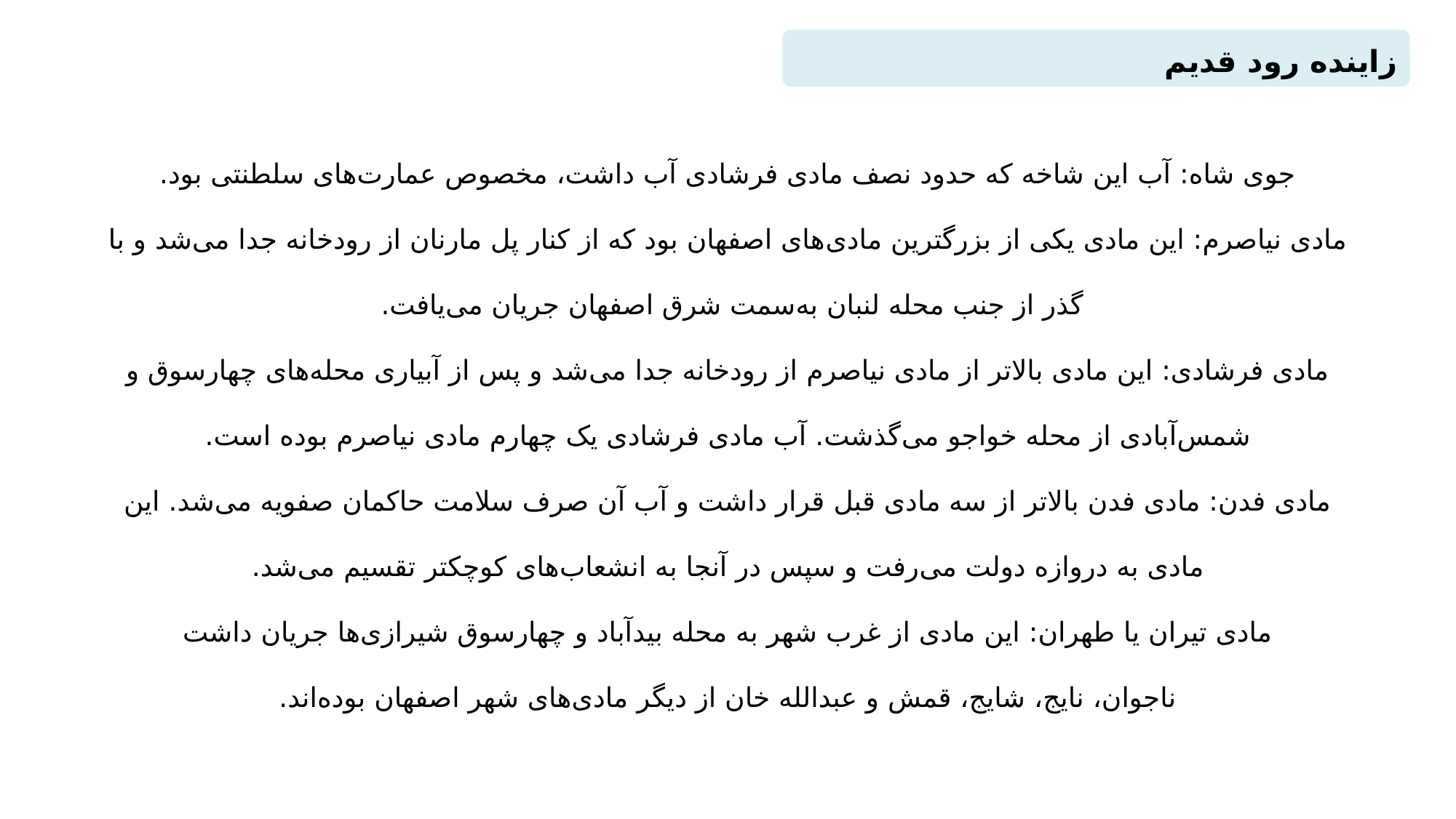

زاینده رود قدیم
جوی شاه: آب این شاخه که حدود نصف مادی فرشادی آب داشت، مخصوص عمارت‌های سلطنتی بود.
مادی نیاصرم: این مادی یکی از بزرگترین مادی‌های اصفهان بود که از كنار پل مارنان از رودخانه جدا می‌شد و با گذر از جنب محله لنبان به‌سمت شرق اصفهان جریان می‌یافت.
مادی فرشادی: این مادی بالاتر از مادی نیاصرم از رودخانه جدا می‌شد و پس از آبیاری محله‌های چهارسوق و شمس‌آبادی از محله خواجو می‌گذشت. آب مادی فرشادی یک چهارم مادی نیاصرم بوده است.
مادی فدن: مادی فدن بالاتر از سه مادی قبل قرار داشت و آب آن صرف سلامت حاکمان صفویه می‌شد. این مادی به دروازه دولت می‌رفت و سپس در آنجا به انشعاب‌های كوچکتر تقسیم می‌شد.
مادی تیران یا طهران: این مادی از غرب شهر به محله بیدآباد و چهارسوق شیرازی‌ها جریان داشت
ناجوان، نایج، شایج، قمش و عبدالله خان از دیگر مادی‌های شهر اصفهان بوده‌اند.